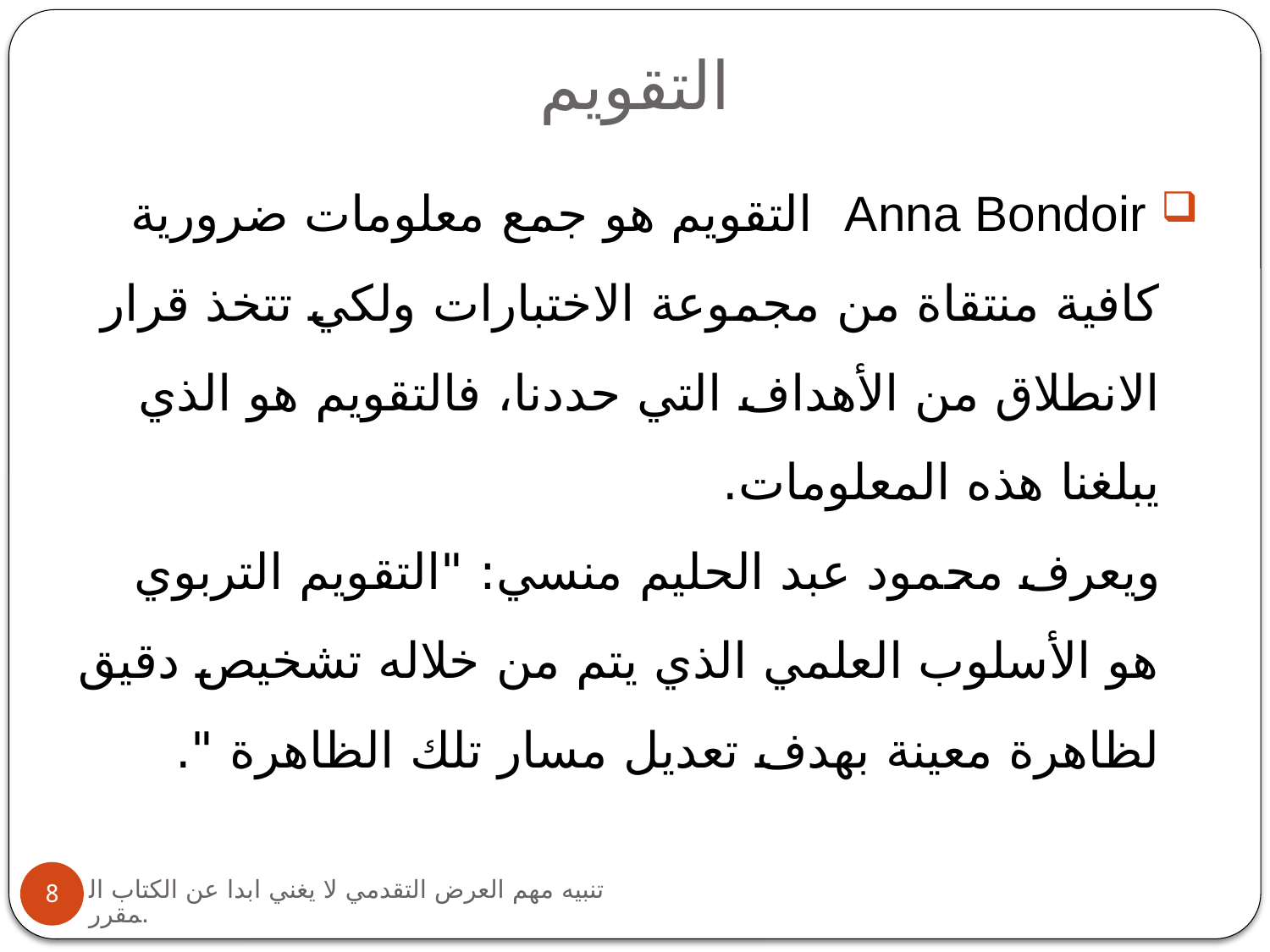

# التقويم
Anna Bondoir ‎‏  التقويم هو جمع معلومات ‏ضرورية كافية منتقاة من مجموعة الاختبارات ولكي تتخذ قرار الانطلاق من ‏الأهداف التي حددنا، فالتقويم هو الذي يبلغنا هذه المعلومات.‏
ويعرف محمود عبد الحليم منسي: ‏‏"التقويم التربوي هو الأسلوب العلمي الذي يتم من خلاله تشخيص دقيق ‏لظاهرة معينة بهدف تعديل مسار تلك الظاهرة ".
تنبيه مهم العرض التقدمي لا يغني ابدا عن الكتاب المقرر.
8